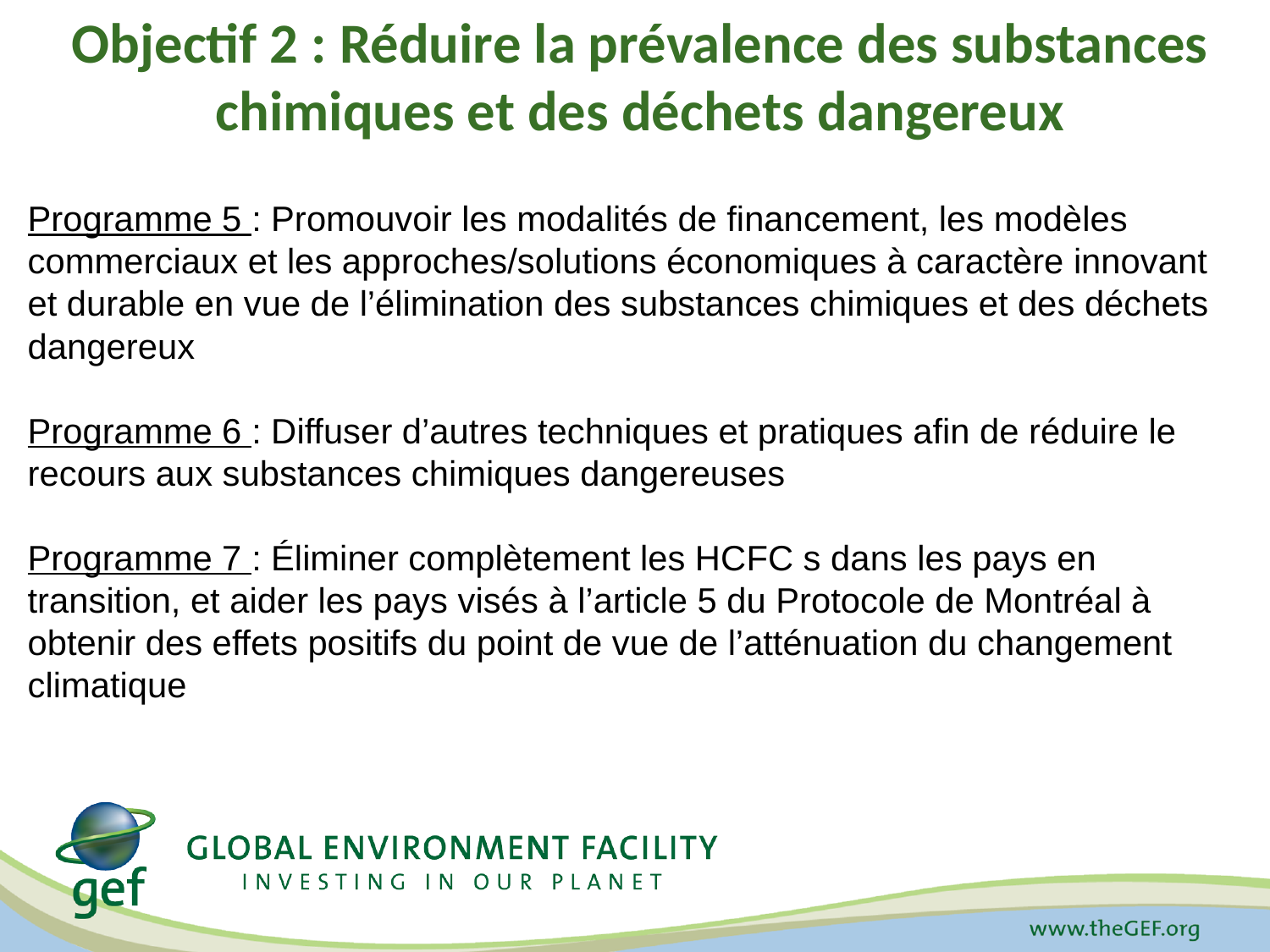

# Objectif 2 : Réduire la prévalence des substances chimiques et des déchets dangereux

Programme 5 : Promouvoir les modalités de financement, les modèles commerciaux et les approches/solutions économiques à caractère innovant et durable en vue de l’élimination des substances chimiques et des déchets dangereux

Programme 6 : Diffuser d’autres techniques et pratiques afin de réduire le recours aux substances chimiques dangereuses

Programme 7 : Éliminer complètement les HCFC s dans les pays en transition, et aider les pays visés à l’article 5 du Protocole de Montréal à obtenir des effets positifs du point de vue de l’atténuation du changement climatique